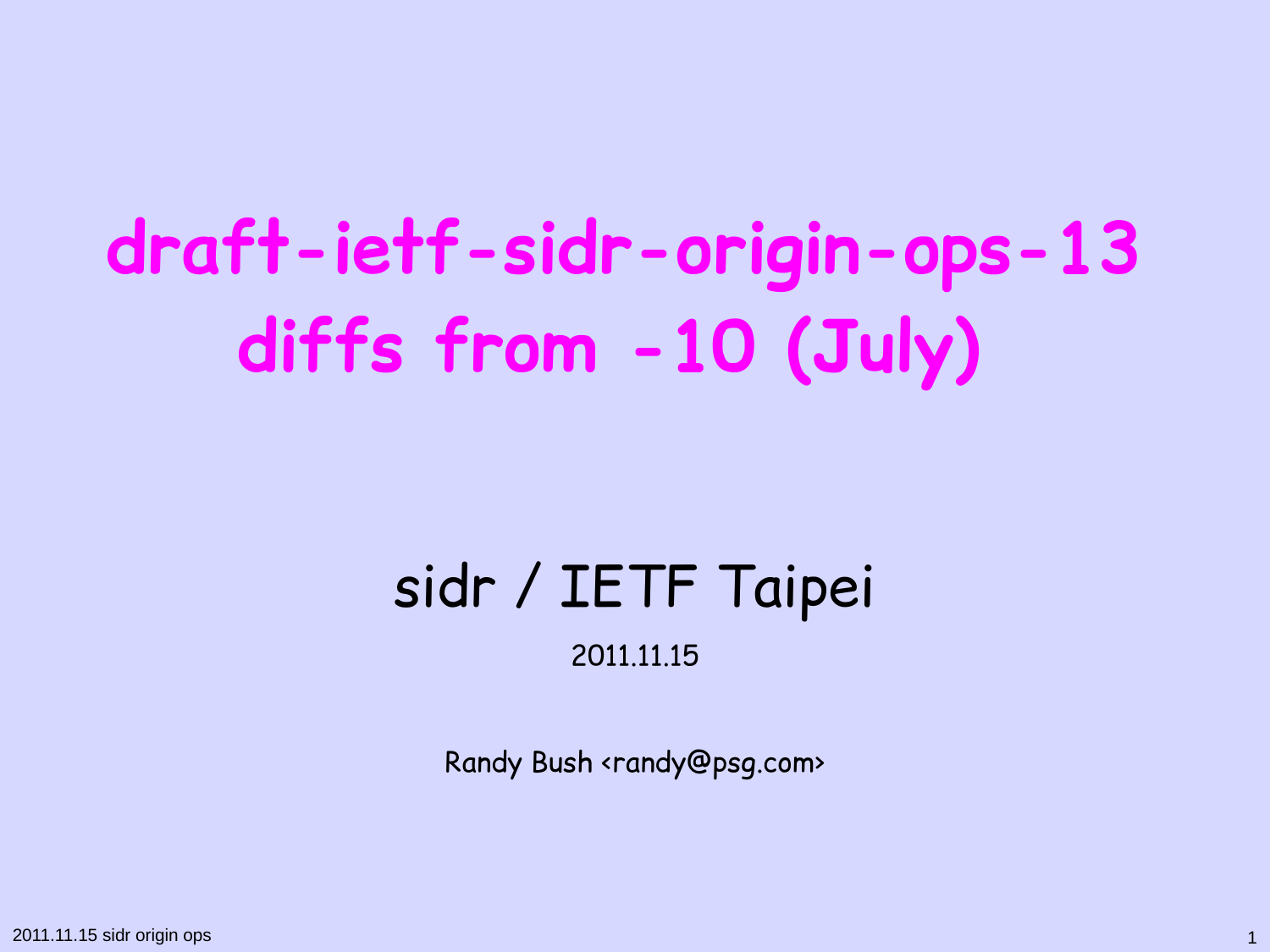

# draft-ietf-sidr-origin-ops-13 diffs from -10 (July)
sidr / IETF Taipei
2011.11.15

Randy Bush <randy@psg.com>
1
2011.11.15 sidr origin ops